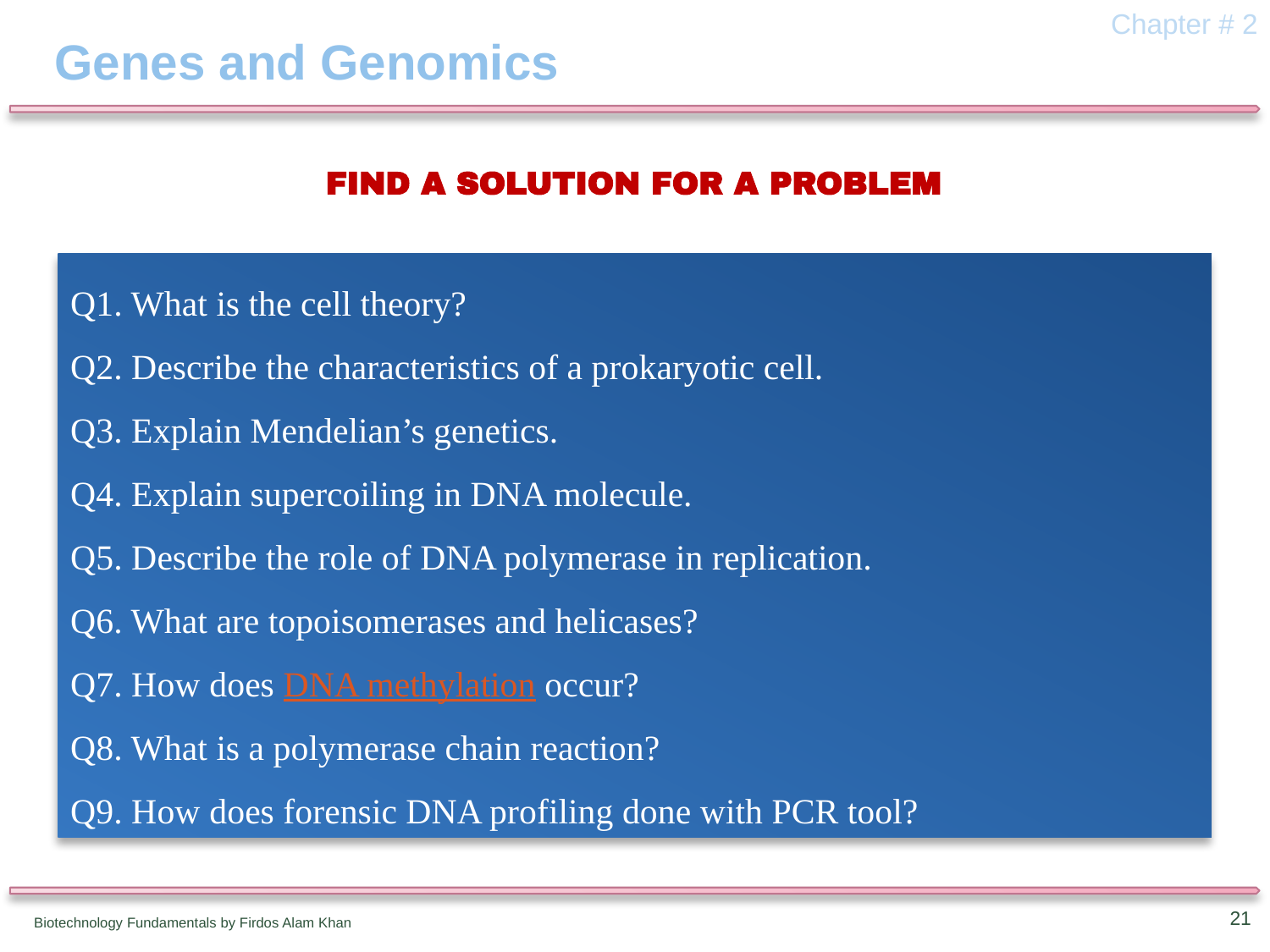

Chapter # 2
# Genes and Genomics

Find a solution for a problem
Q1. What is the cell theory?
Q2. Describe the characteristics of a prokaryotic cell.
Q3. Explain Mendelian’s genetics.
Q4. Explain supercoiling in DNA molecule.
Q5. Describe the role of DNA polymerase in replication.
Q6. What are topoisomerases and helicases?
Q7. How does DNA methylation occur?
Q8. What is a polymerase chain reaction?
Q9. How does forensic DNA profiling done with PCR tool?

21
Biotechnology Fundamentals by Firdos Alam Khan